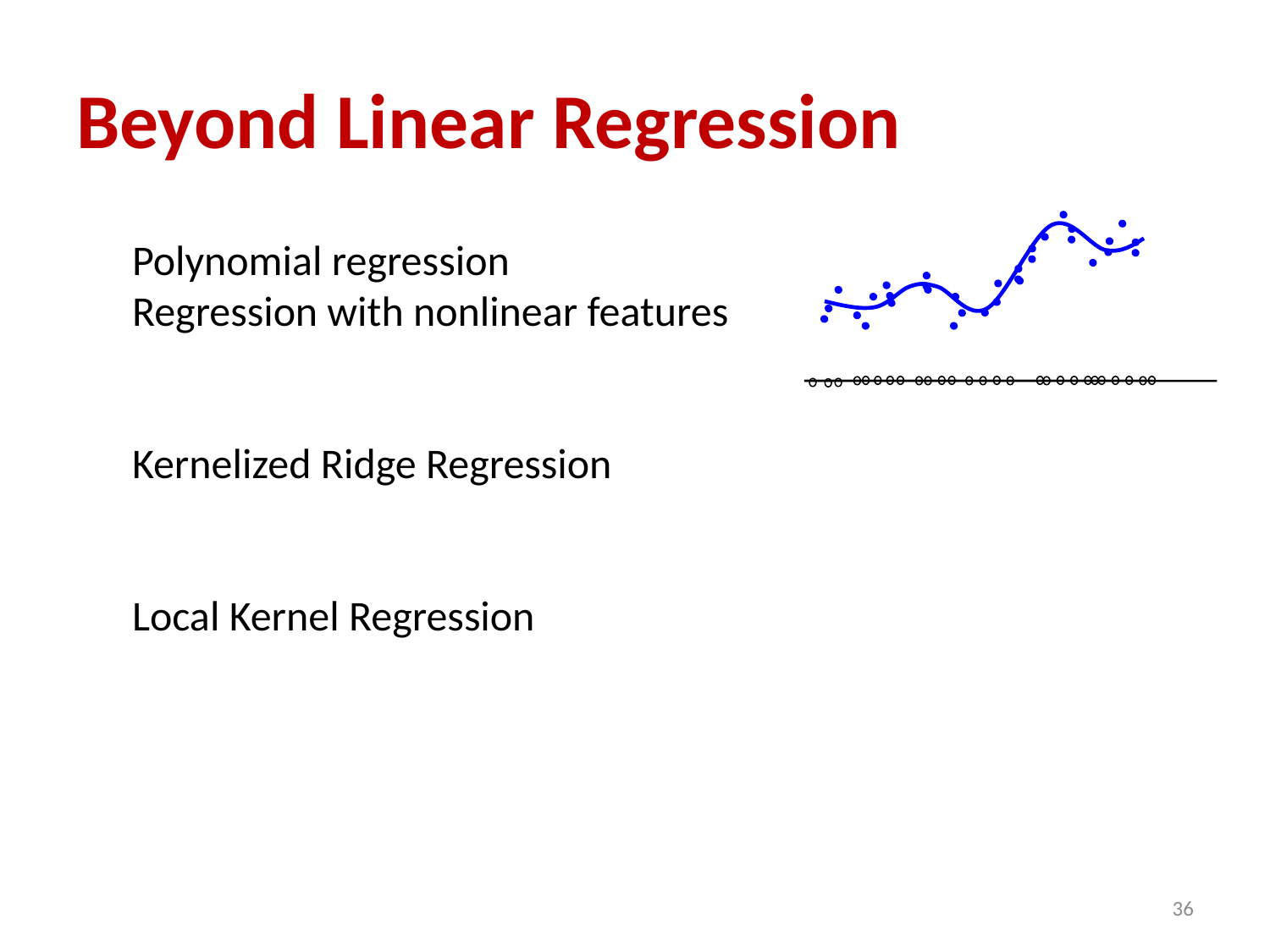

# Beyond Linear Regression

Polynomial regression
Regression with nonlinear features

Kernelized Ridge Regression

Local Kernel Regression

36